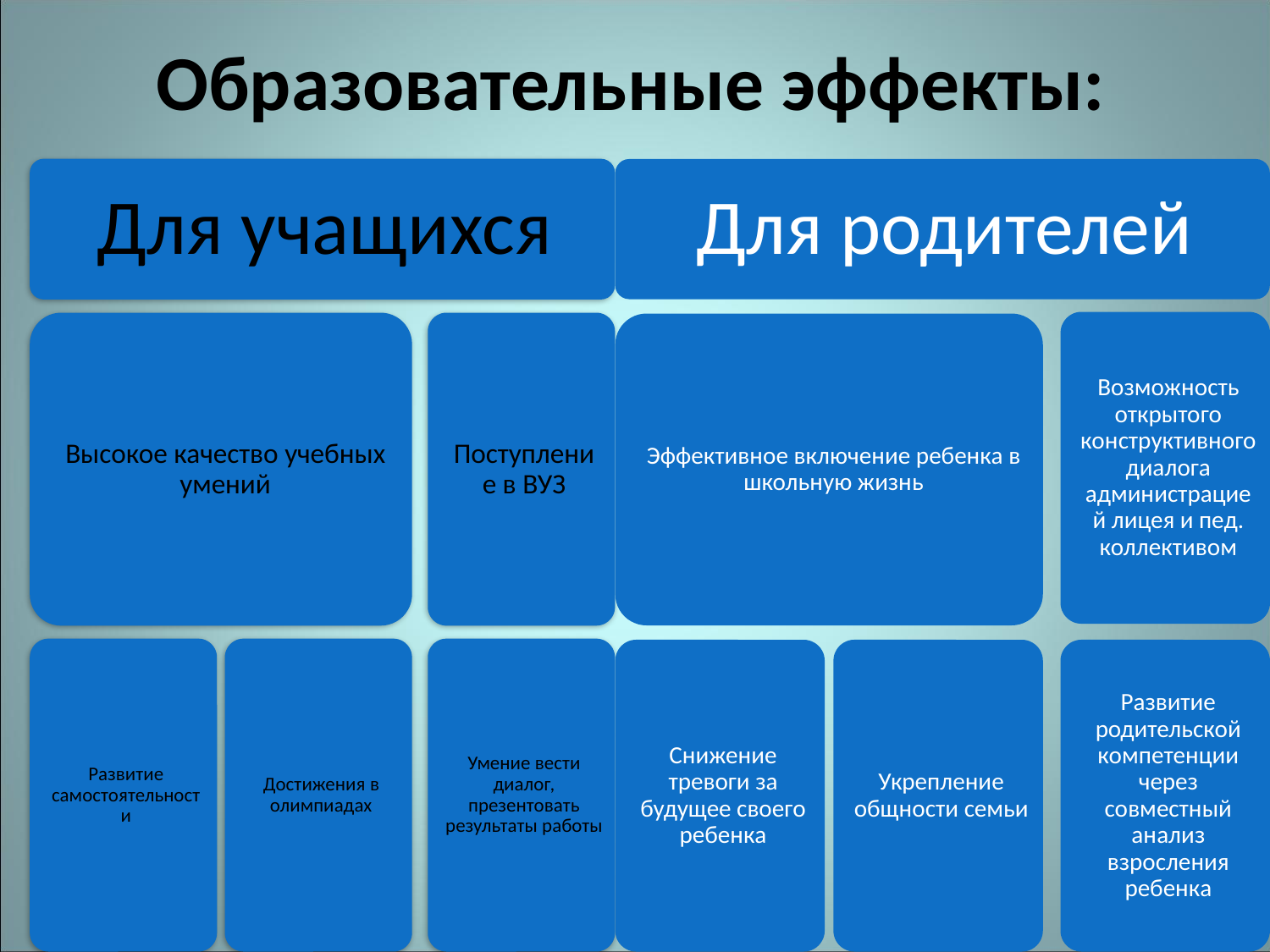

# Образовательные эффекты:
Для учащихся
Высокое качество учебных умений
Развитие самостоятельности
Достижения в олимпиадах
Поступление в ВУЗ
Умение вести диалог, презентовать результаты работы
Для родителей
Эффективное включение ребенка в школьную жизнь
Снижение тревоги за будущее своего ребенка
Укрепление общности семьи
Возможность открытого конструктивного диалога администрацией лицея и пед. коллективом
Развитие родительской компетенции через совместный анализ взросления ребенка